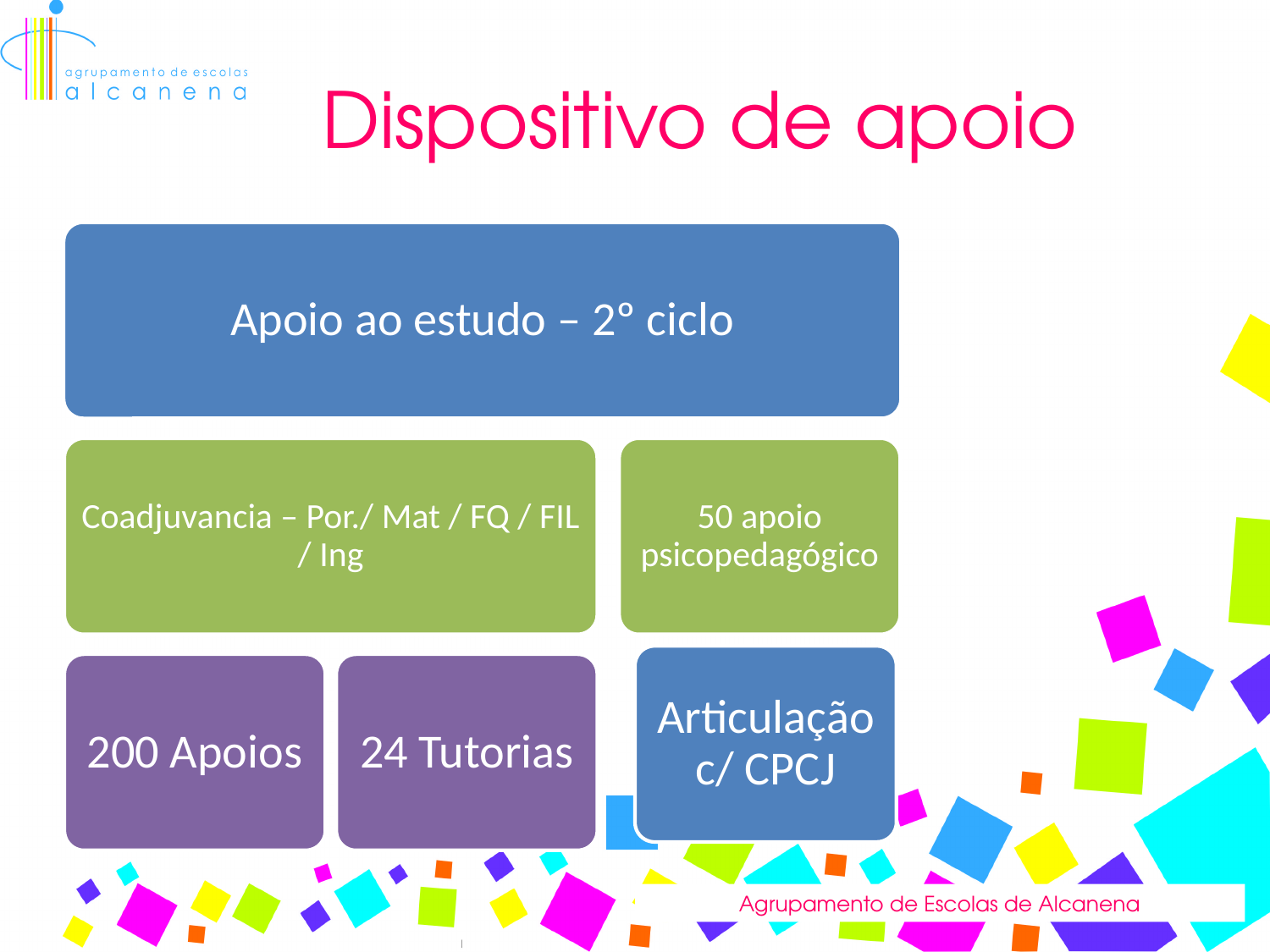

# Dispositivo de apoio
Apoio ao estudo – 2º ciclo
Coadjuvancia – Por./ Mat / FQ / FIL / Ing
200 Apoios
24 Tutorias
50 apoio psicopedagógico
Articulação c/ CPCJ
Agrupamento de Escolas de Alcanena